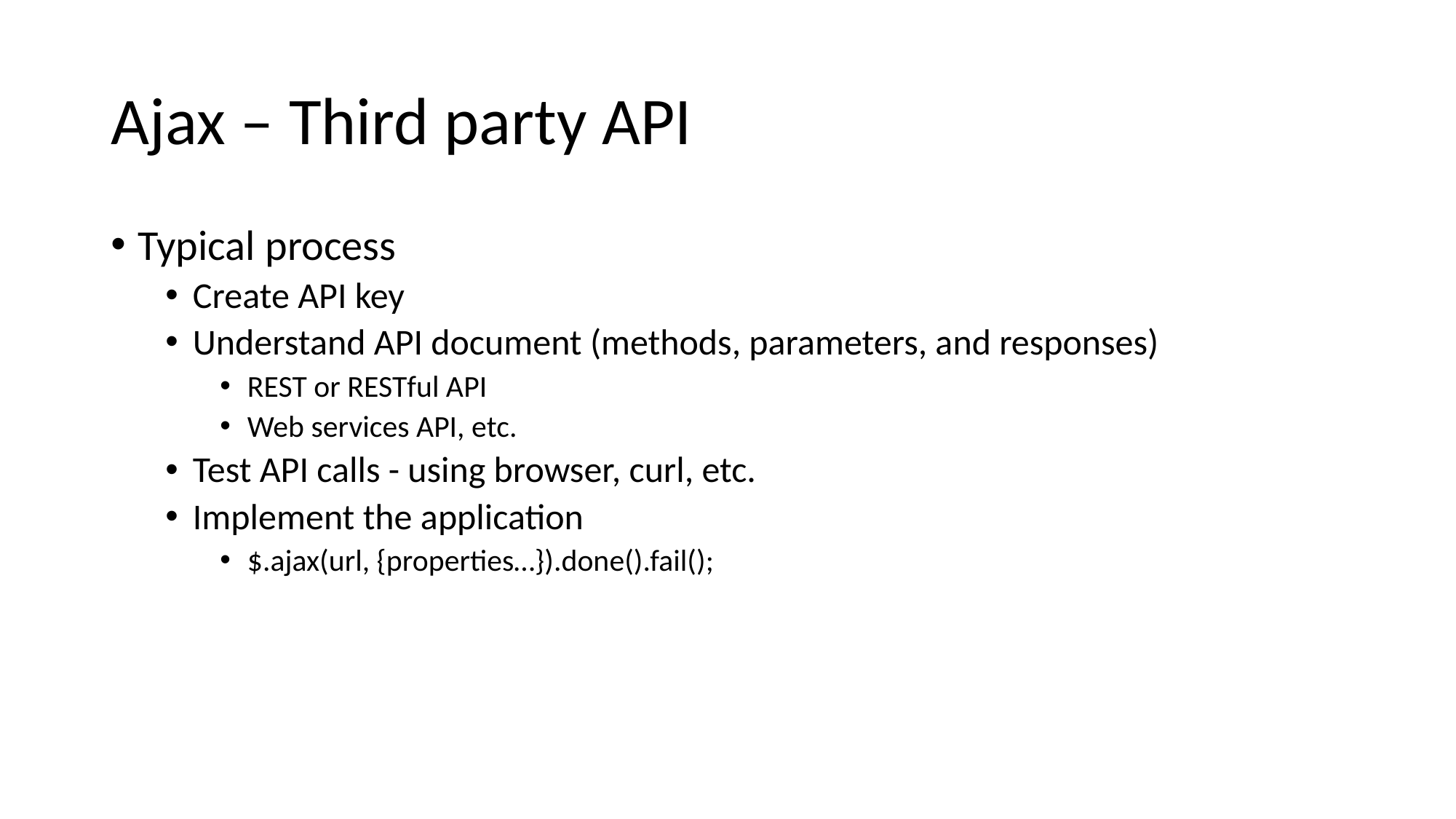

# Ajax – Third party API
Typical process
Create API key
Understand API document (methods, parameters, and responses)
REST or RESTful API
Web services API, etc.
Test API calls - using browser, curl, etc.
Implement the application
$.ajax(url, {properties…}).done().fail();